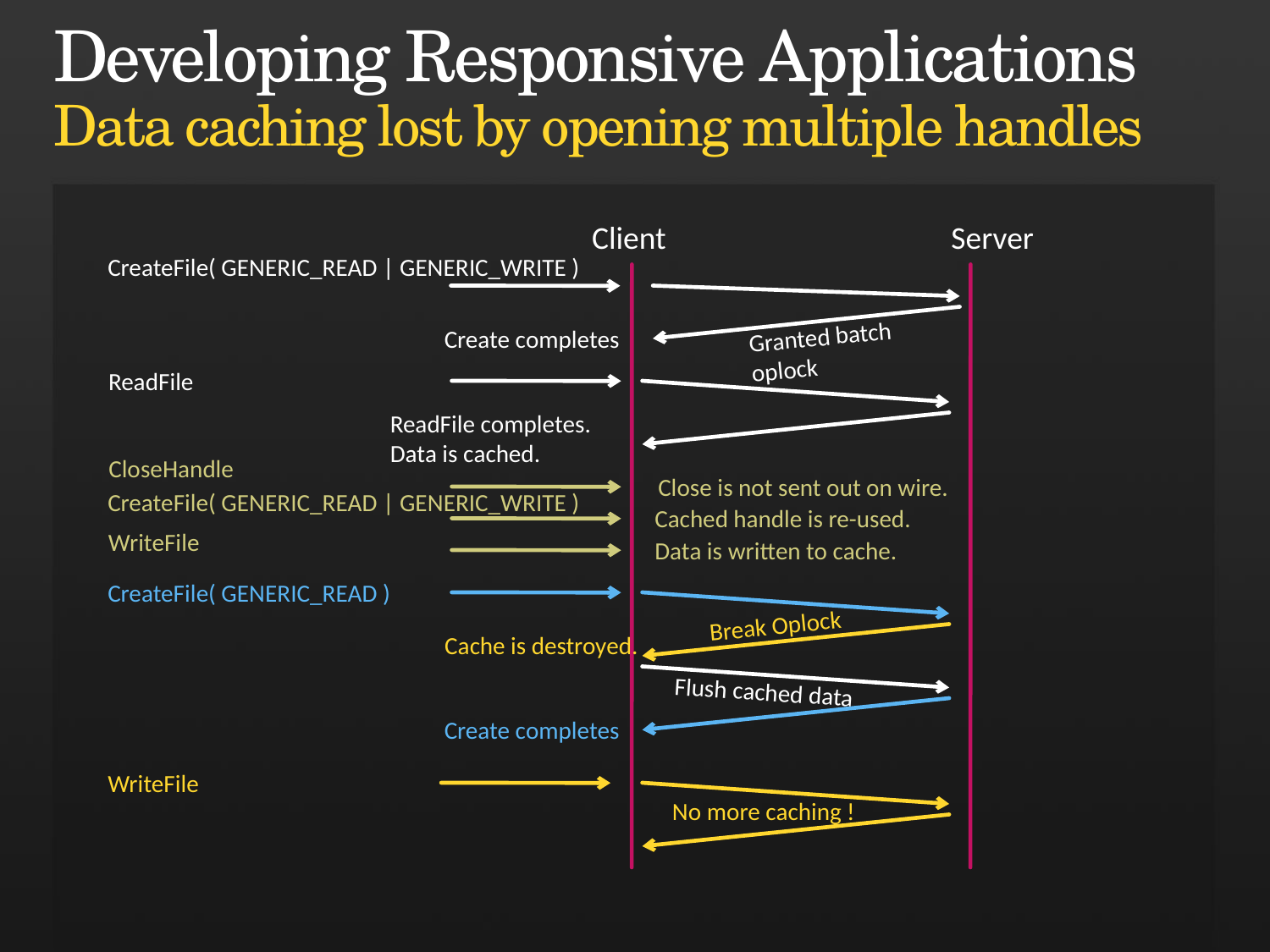

# Developing Responsive Applications Data caching lost by opening multiple handles
Client
Server
CreateFile( GENERIC_READ | GENERIC_WRITE )
Granted batch oplock
Create completes
ReadFile
ReadFile completes.
Data is cached.
CloseHandle
Close is not sent out on wire.
CreateFile( GENERIC_READ | GENERIC_WRITE )
Cached handle is re-used.
WriteFile
Data is written to cache.
CreateFile( GENERIC_READ )
Break Oplock
Cache is destroyed.
Flush cached data
Create completes
WriteFile
No more caching !